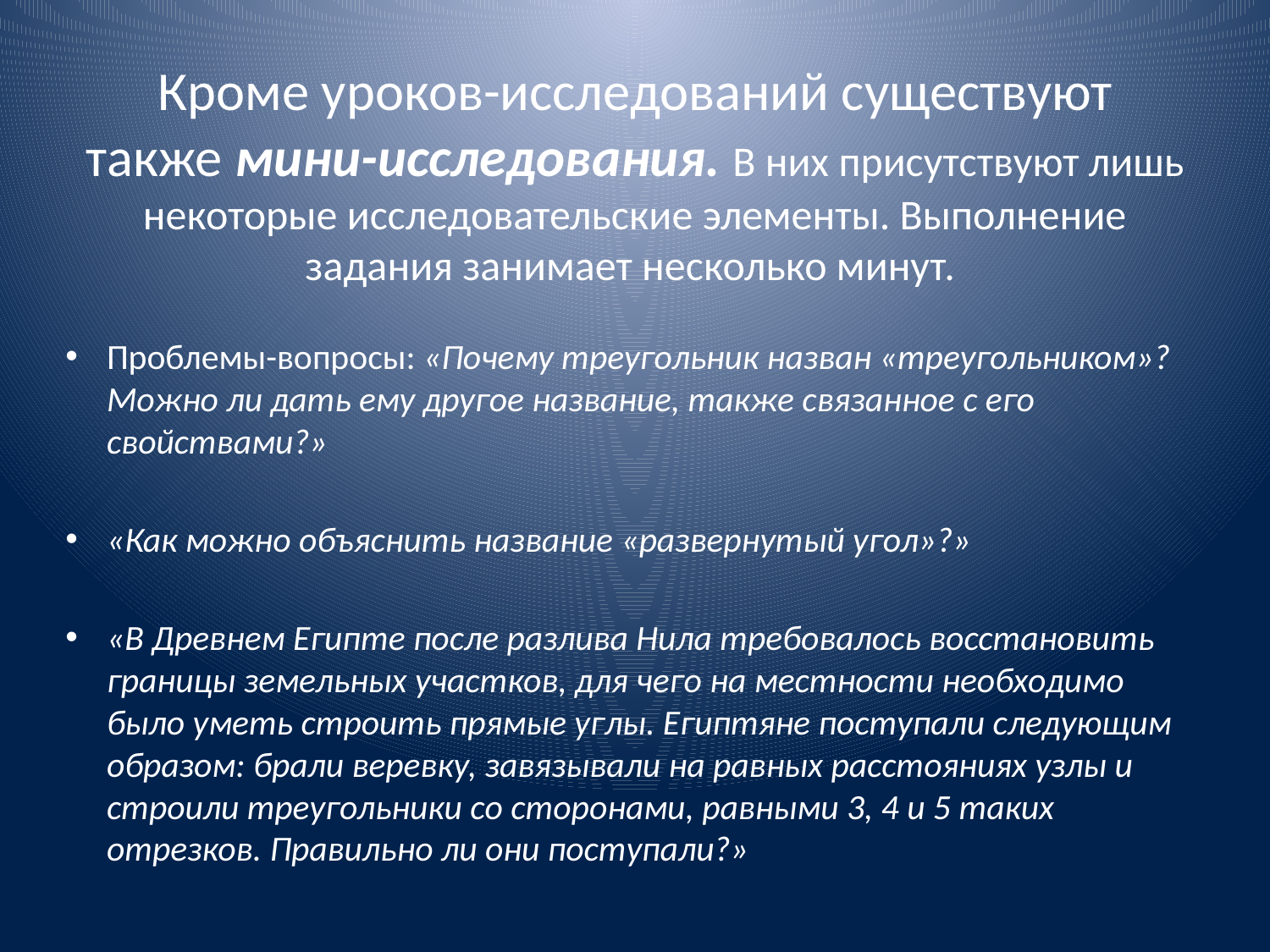

# Кроме уроков-исследований существуют также мини-исследования. В них присутствуют лишь некоторые исследовательские элементы. Выполнение задания занимает несколько минут.
Проблемы-вопросы: «Почему треугольник назван «треугольником»? Можно ли дать ему другое название, также связанное с его свойствами?»

«Как можно объяснить название «развернутый угол»?»

«В Древнем Египте после разлива Нила требовалось восстановить границы земельных участков, для чего на местности необходимо было уметь строить прямые углы. Египтяне поступали следующим образом: брали веревку, завязывали на равных расстояниях узлы и строили треугольники со сторонами, равными 3, 4 и 5 таких отрезков. Правильно ли они поступали?»